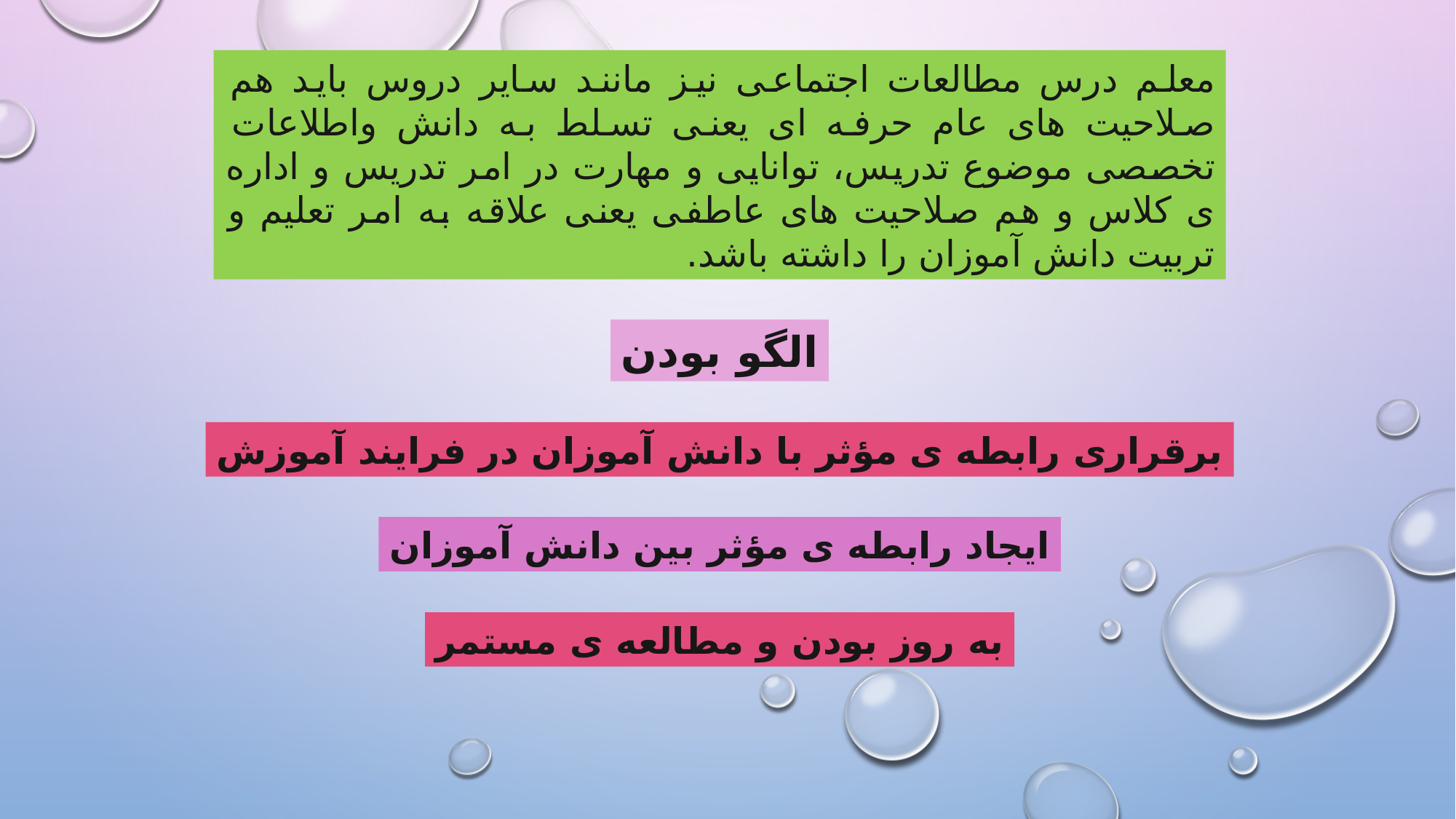

معلم درس مطالعات اجتماعی نيز مانند ساير دروس بايد هم صلاحيت های عام حرفه ای يعنی تسلط به دانش واطلاعات تخصصی موضوع تدريس، توانايی و مهارت در امر تدريس و اداره ی کلاس و هم صلاحيت های عاطفی يعنی علاقه به امر تعليم و تربيت دانش آموزان را داشته باشد.
الگو بودن
برقراری رابطه ی مؤثر با دانش آموزان در فرايند آموزش
ايجاد رابطه ی مؤثر بين دانش آموزان
به روز بودن و مطالعه ی مستمر